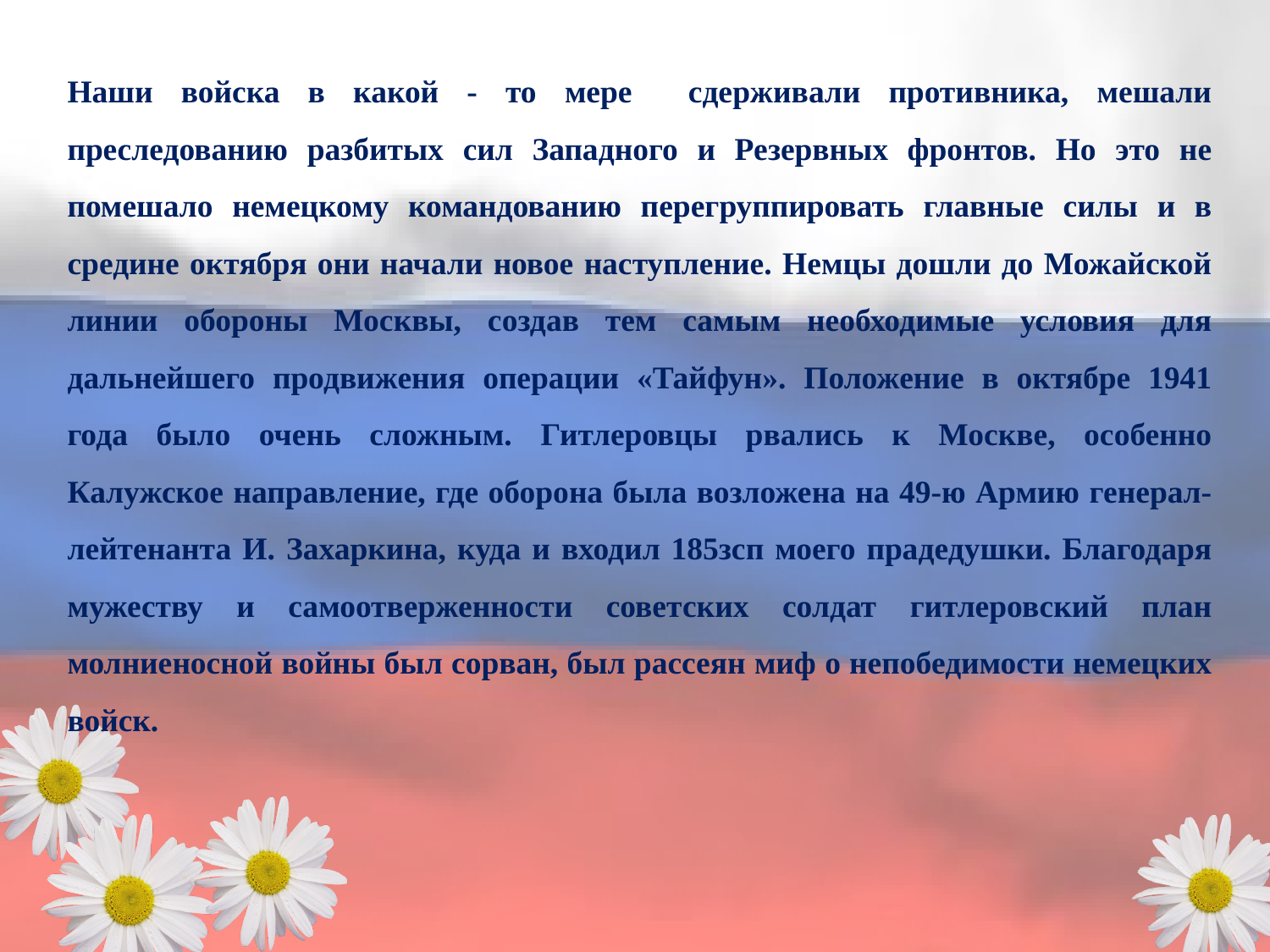

Наши войска в какой - то мере  сдерживали противника, мешали преследованию разбитых сил Западного и Резервных фронтов. Но это не помешало немецкому командованию перегруппировать главные силы и в средине октября они начали новое наступление. Немцы дошли до Можайской линии обороны Москвы, создав тем самым необходимые условия для дальнейшего продвижения операции «Тайфун». Положение в октябре 1941 года было очень сложным. Гитлеровцы рвались к Москве, особенно Калужское направление, где оборона была возложена на 49-ю Армию генерал-лейтенанта И. Захаркина, куда и входил 185зсп моего прадедушки. Благодаря мужеству и самоотверженности советских солдат гитлеровский план молниеносной войны был сорван, был рассеян миф о непобедимости немецких войск.